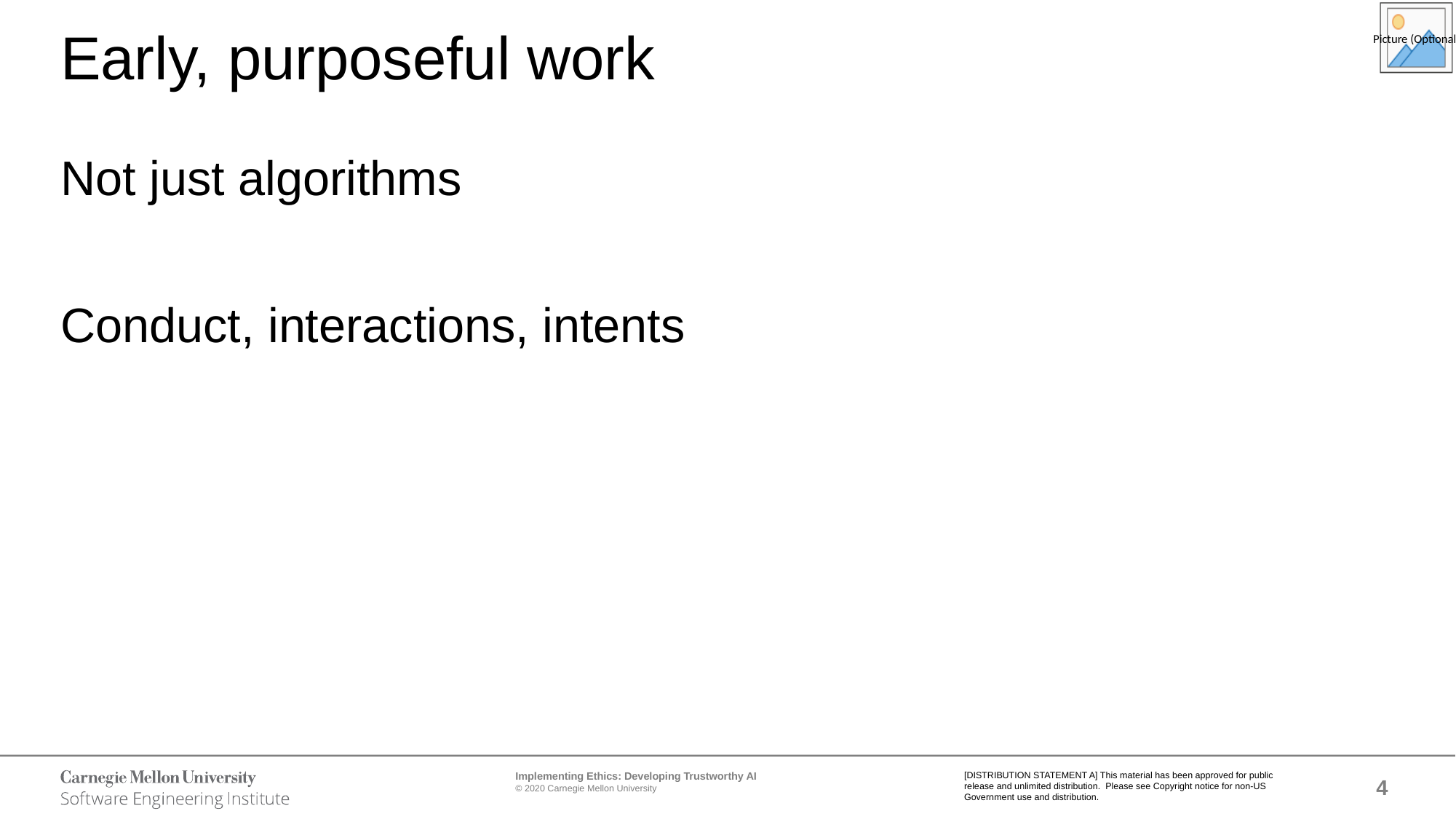

# Early, purposeful work
Not just algorithms

Conduct, interactions, intents